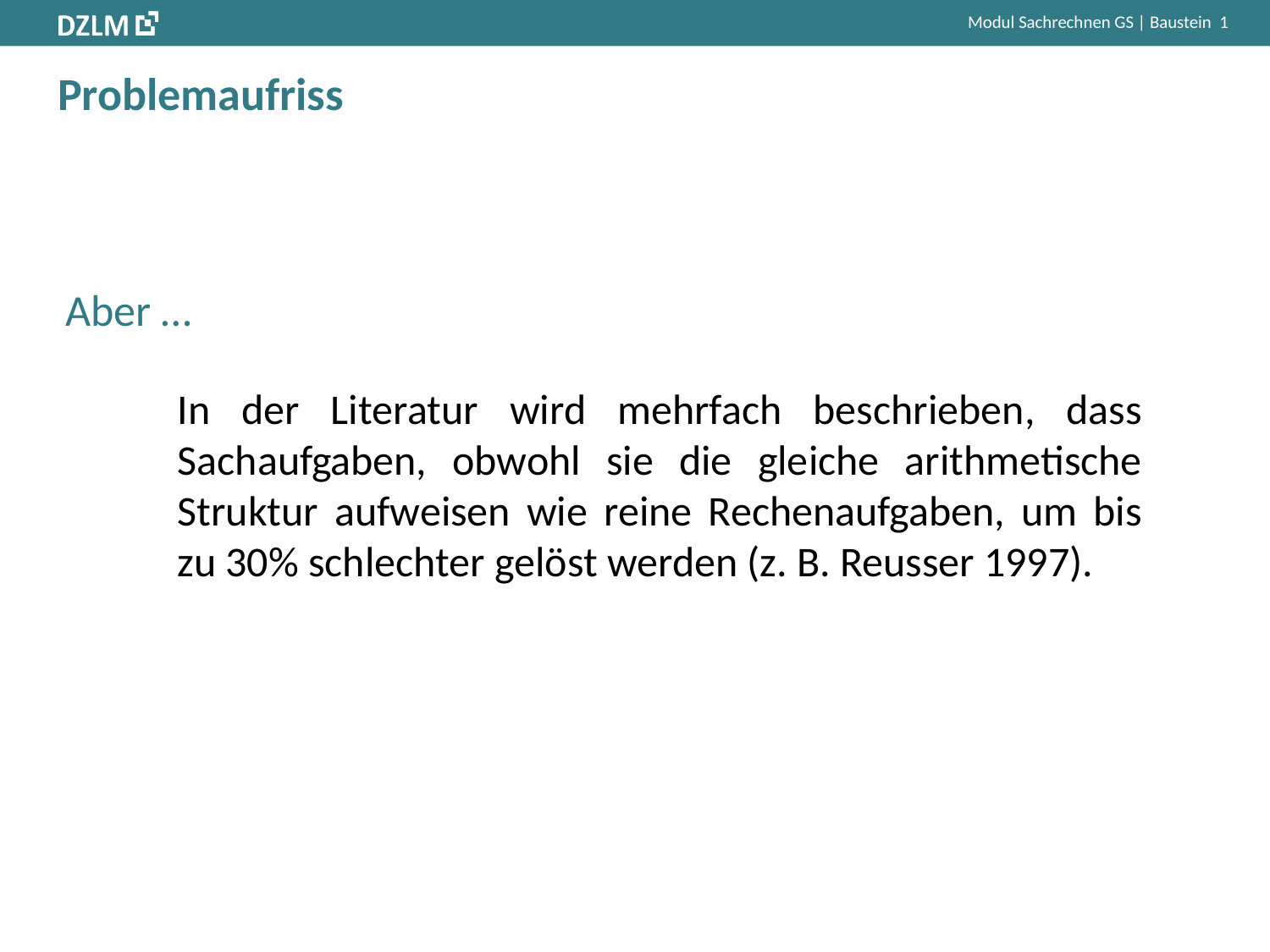

# Problemaufriss
Aber …
In der Literatur wird mehrfach beschrieben, dass Sachaufgaben, obwohl sie die gleiche arithmetische Struktur aufweisen wie reine Rechenaufgaben, um bis zu 30% schlechter gelöst werden (z. B. Reusser 1997).